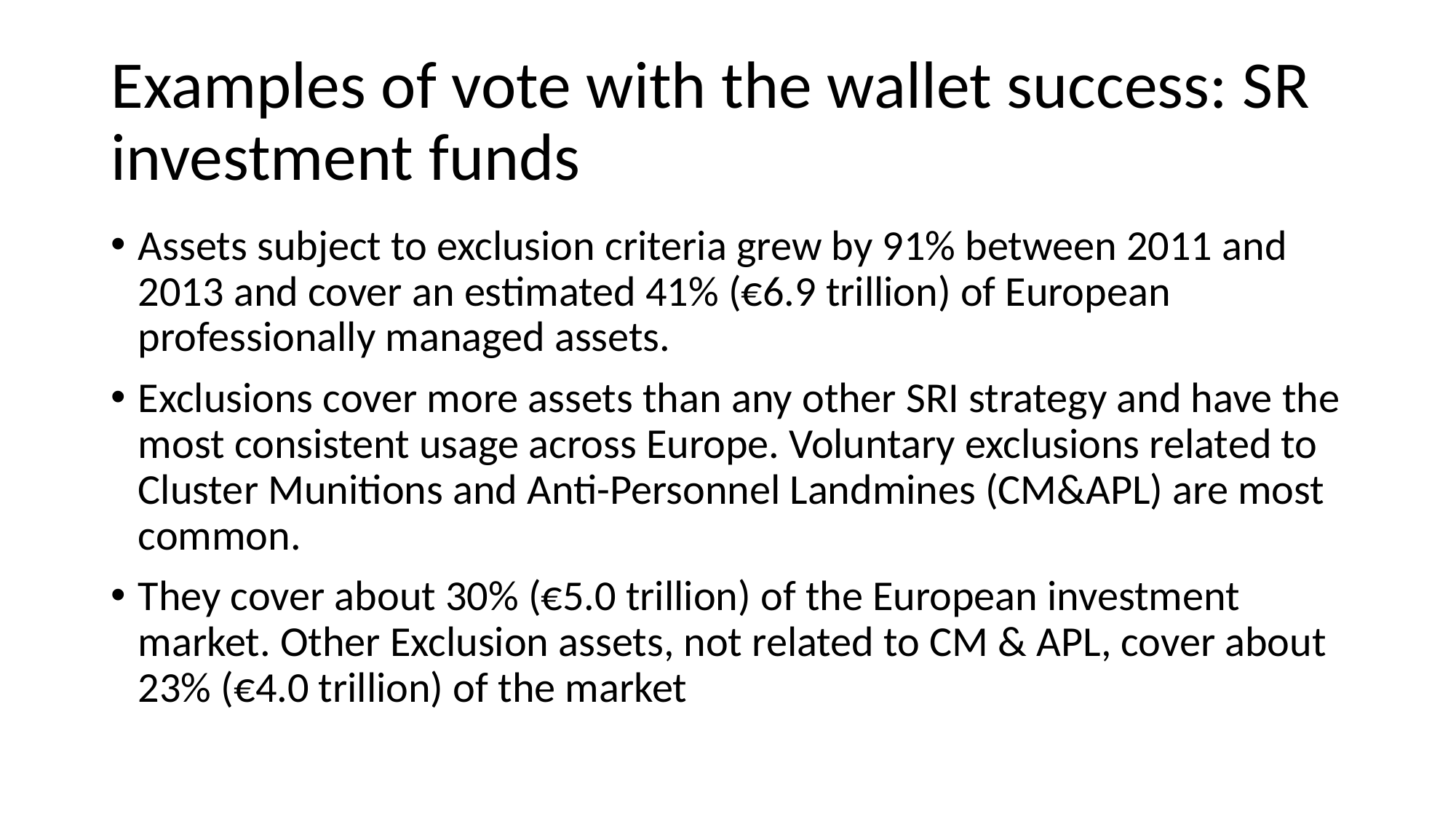

# Examples of vote with the wallet success: SR investment funds
Assets subject to exclusion criteria grew by 91% between 2011 and 2013 and cover an estimated 41% (€6.9 trillion) of European professionally managed assets.
Exclusions cover more assets than any other SRI strategy and have the most consistent usage across Europe. Voluntary exclusions related to Cluster Munitions and Anti-Personnel Landmines (CM&APL) are most common.
They cover about 30% (€5.0 trillion) of the European investment market. Other Exclusion assets, not related to CM & APL, cover about 23% (€4.0 trillion) of the market